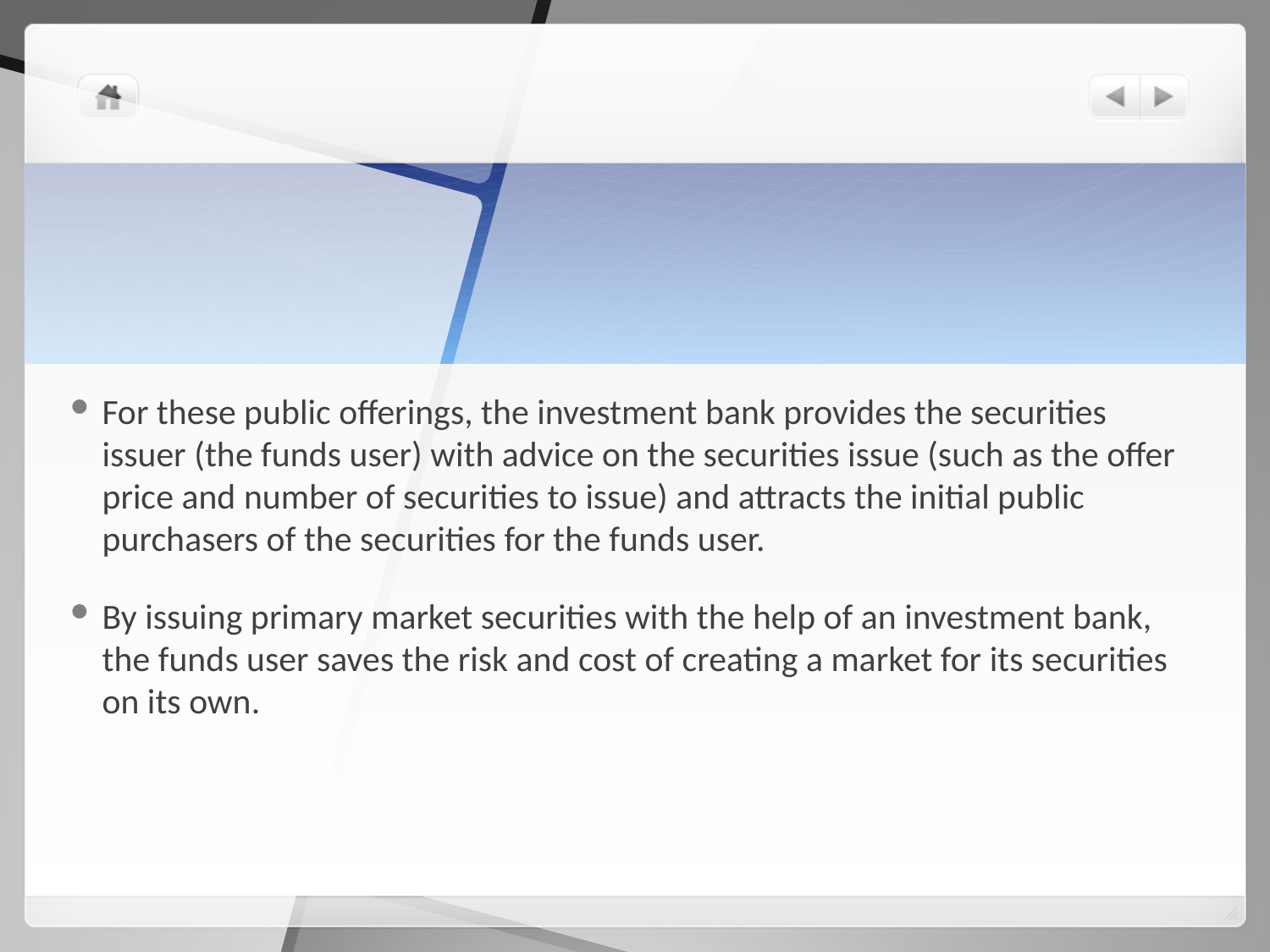

#
For these public offerings, the investment bank provides the securities issuer (the funds user) with advice on the securities issue (such as the offer price and number of securities to issue) and attracts the initial public purchasers of the securities for the funds user.
By issuing primary market securities with the help of an investment bank, the funds user saves the risk and cost of creating a market for its securities on its own.